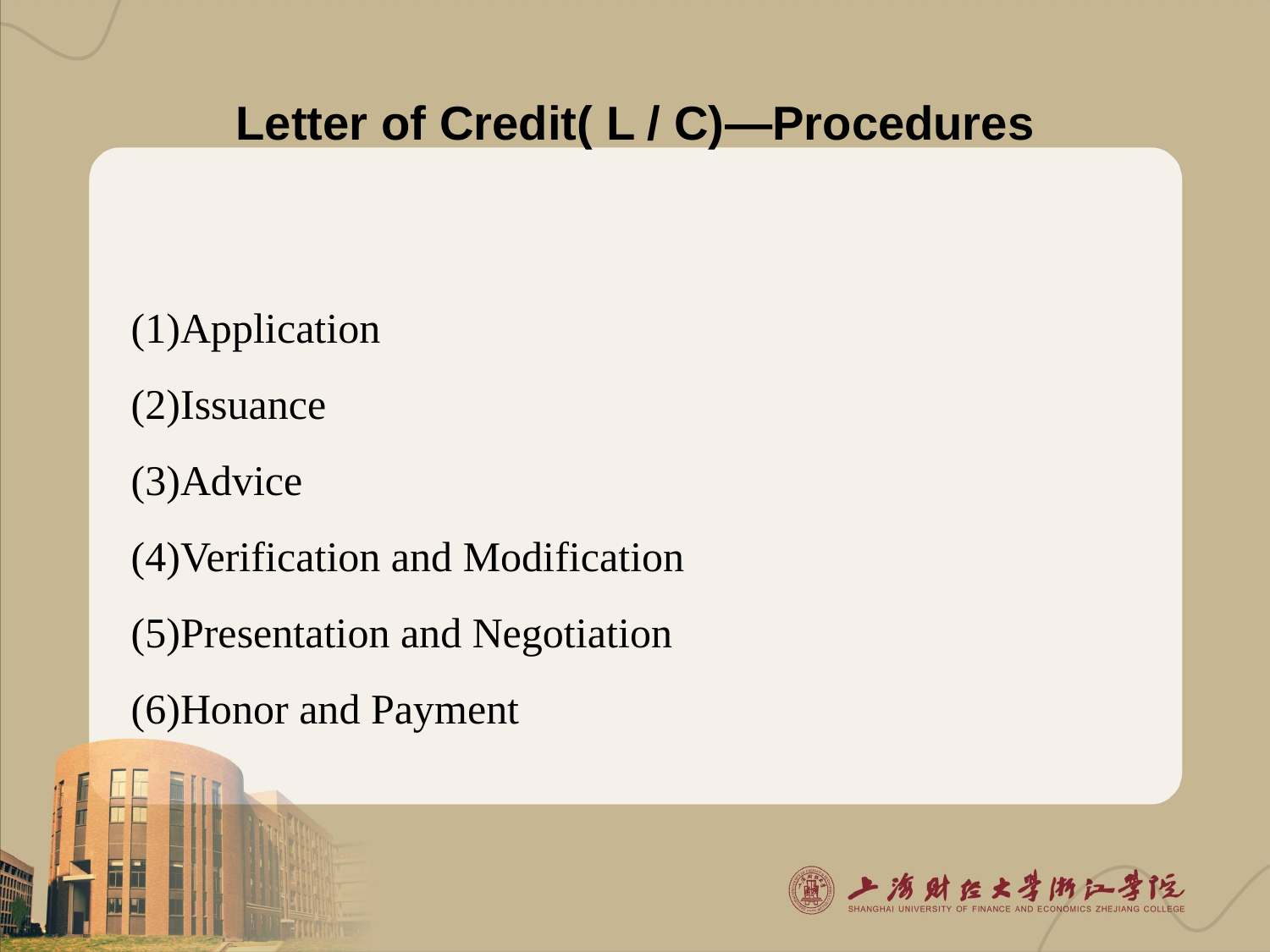

# Letter of Credit( L / C)—Procedures
(1)Application
(2)Issuance
(3)Advice
(4)Verification and Modification
(5)Presentation and Negotiation
(6)Honor and Payment